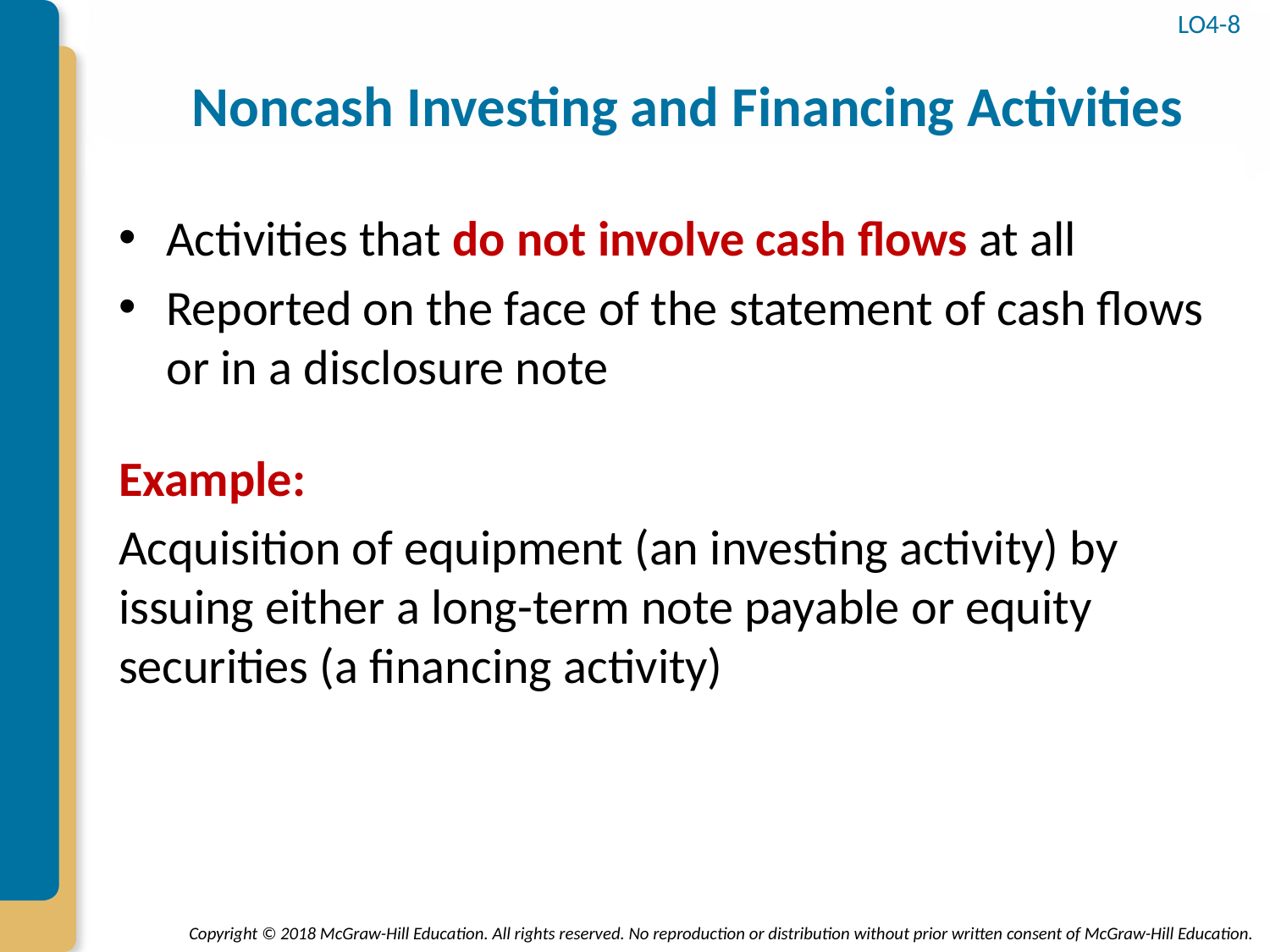

# Noncash Investing and Financing Activities
LO4-8
Activities that do not involve cash flows at all
Reported on the face of the statement of cash flows or in a disclosure note
Example:
Acquisition of equipment (an investing activity) by issuing either a long-term note payable or equity securities (a financing activity)